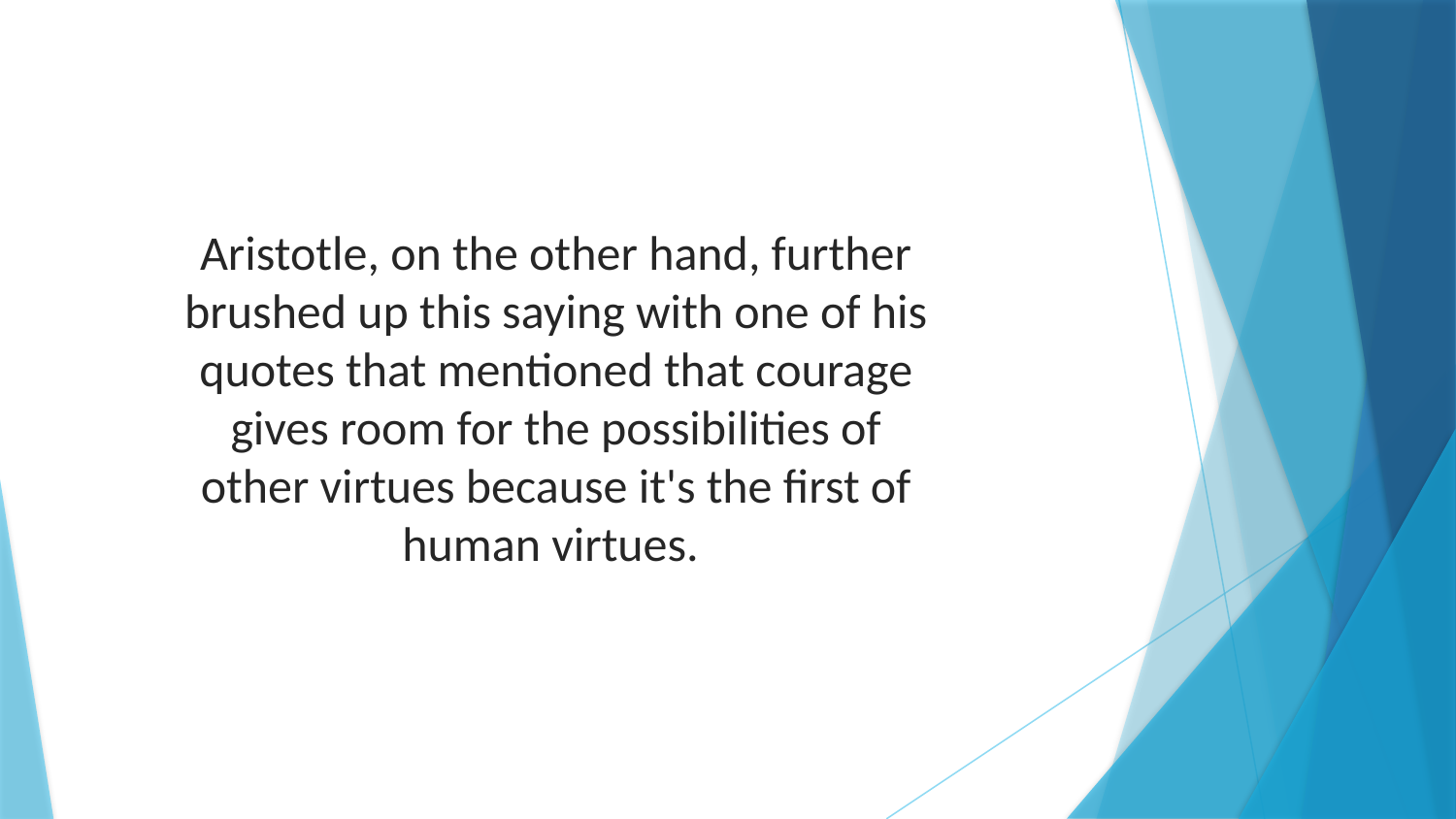

Aristotle, on the other hand, further brushed up this saying with one of his quotes that mentioned that courage gives room for the possibilities of other virtues because it's the first of human virtues.